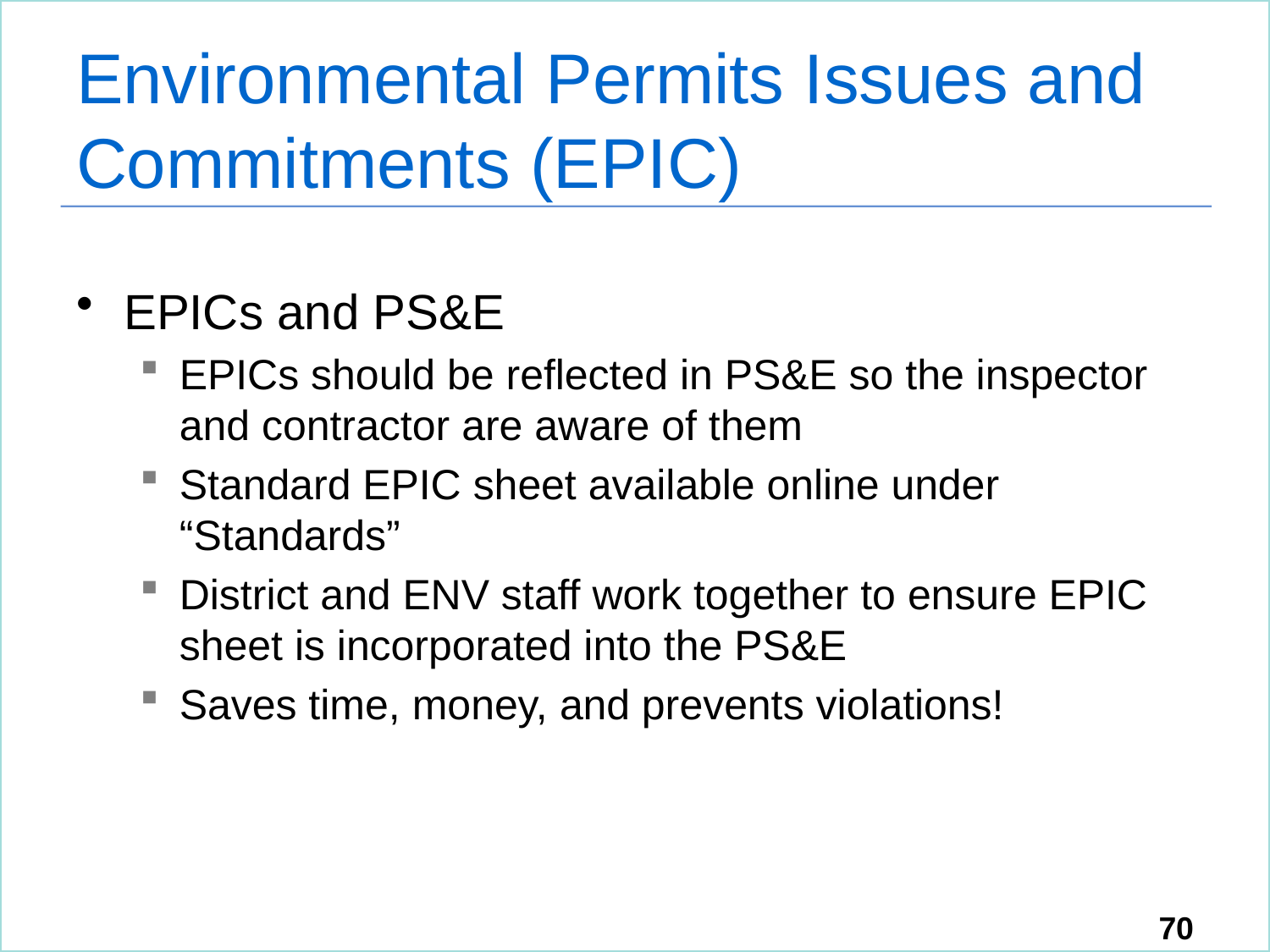

# Environmental Permits Issues and Commitments (EPIC)
EPICs and PS&E
EPICs should be reflected in PS&E so the inspector and contractor are aware of them
Standard EPIC sheet available online under “Standards”
District and ENV staff work together to ensure EPIC sheet is incorporated into the PS&E
Saves time, money, and prevents violations!
70